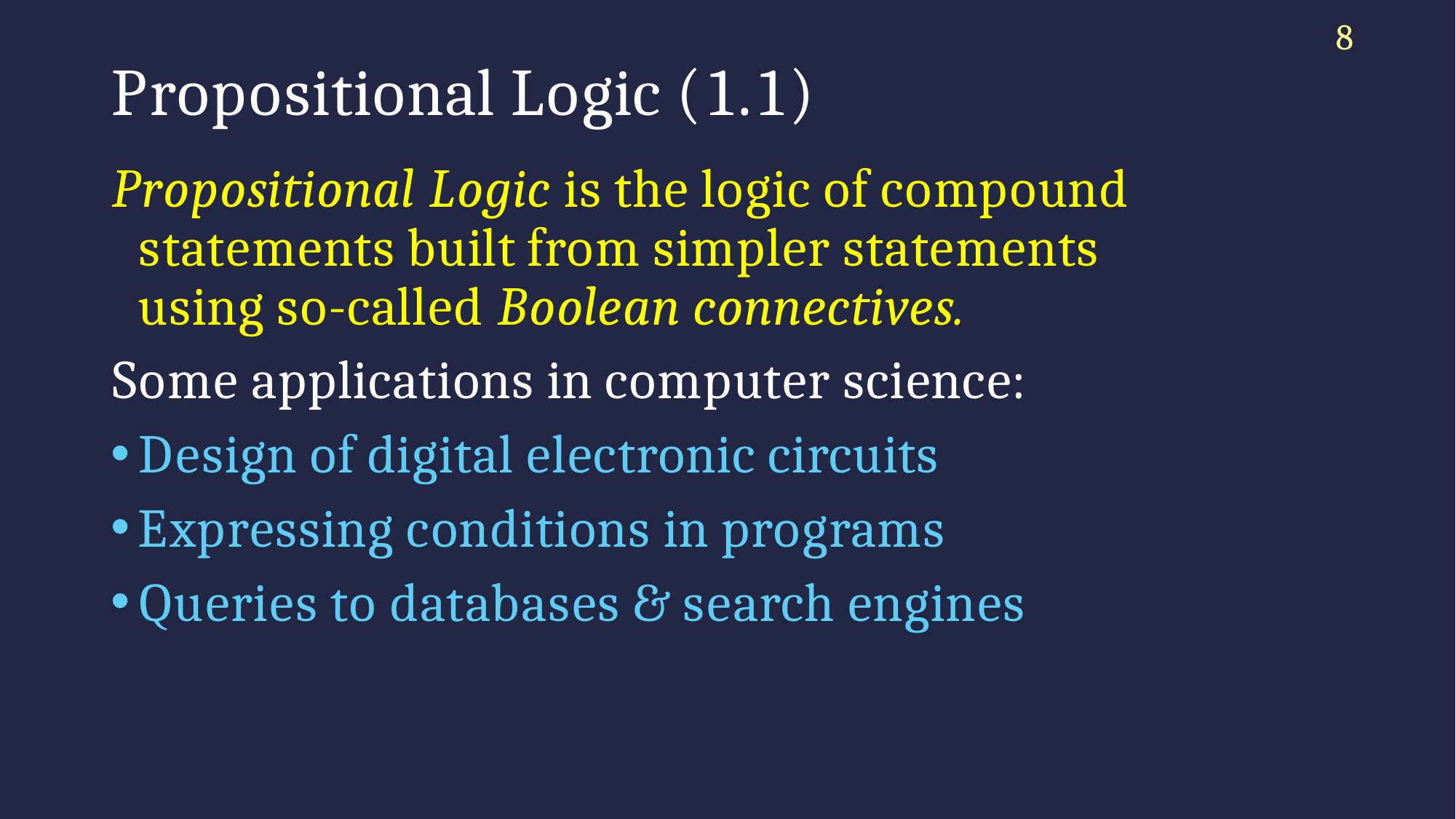

8
# Propositional Logic (1.1)
Propositional Logic is the logic of compound statements built from simpler statements
using so-called Boolean connectives.
Some applications in computer science:
Design of digital electronic circuits
Expressing conditions in programs
Queries to databases & search engines